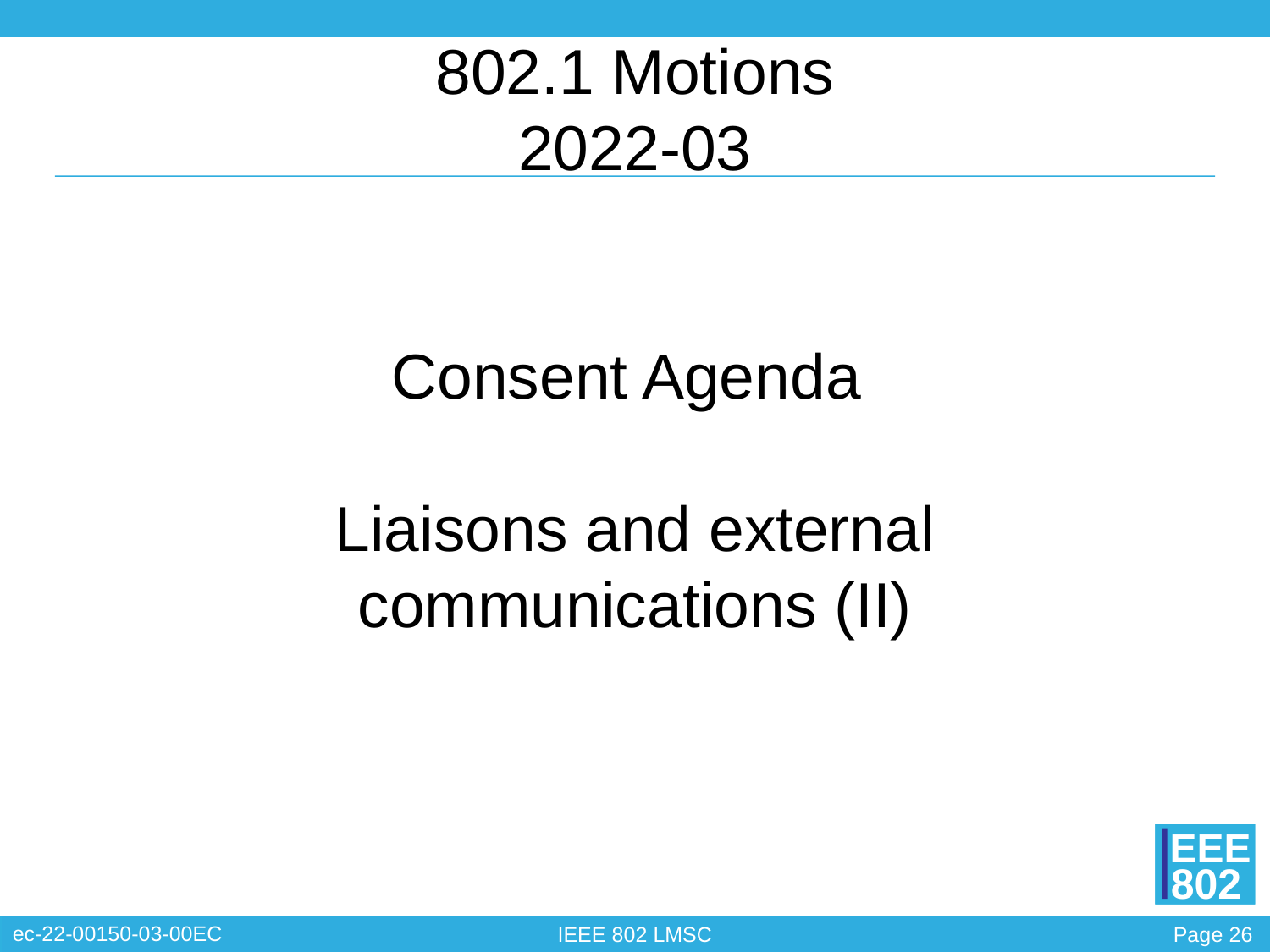

# 802.1 Motions 2022-03 Consent Agenda Liaisons and external communications (II)